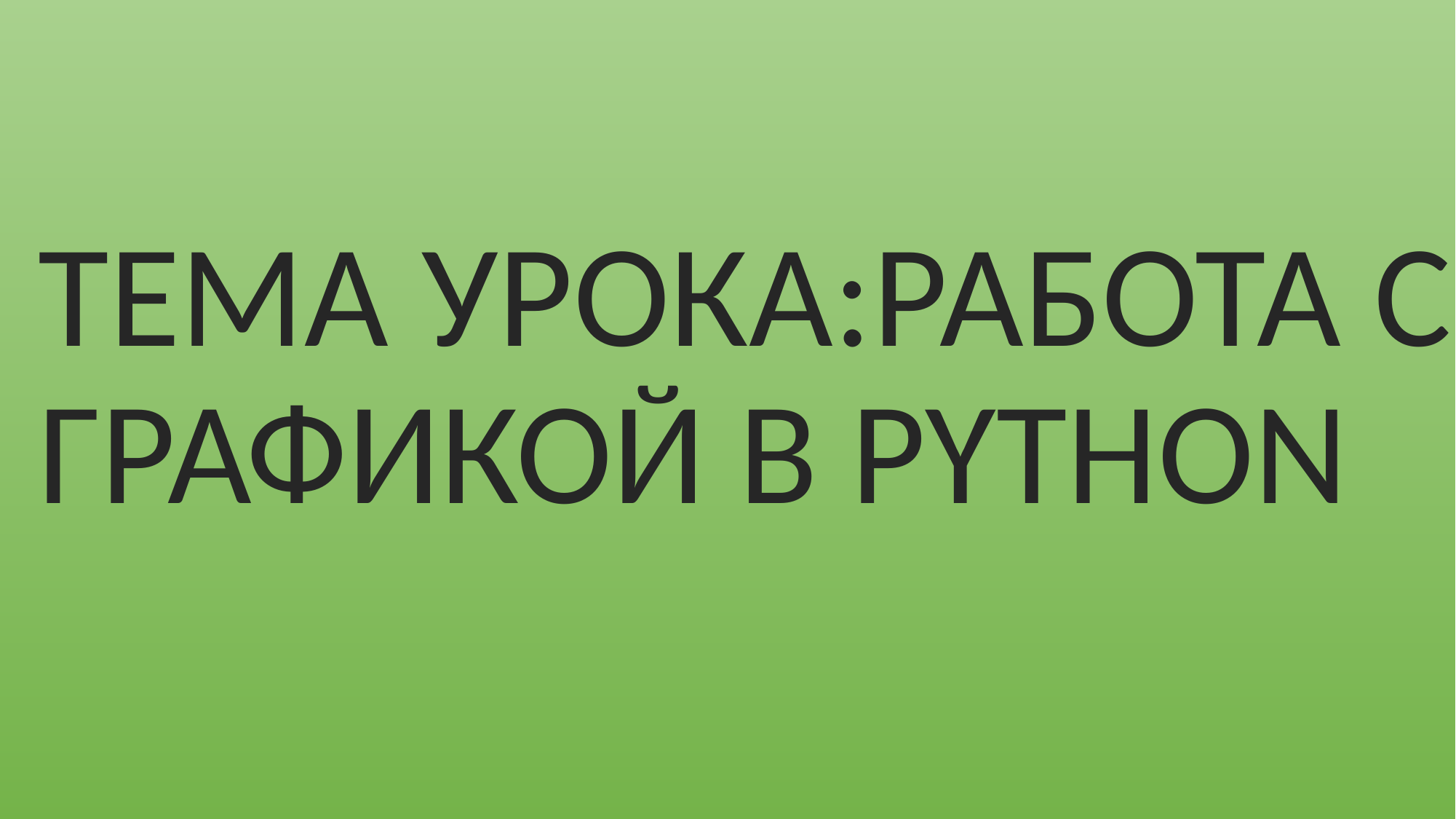

# ТЕМА УРОКА:РАБОТА С ГРАФИКОЙ В PYTHON